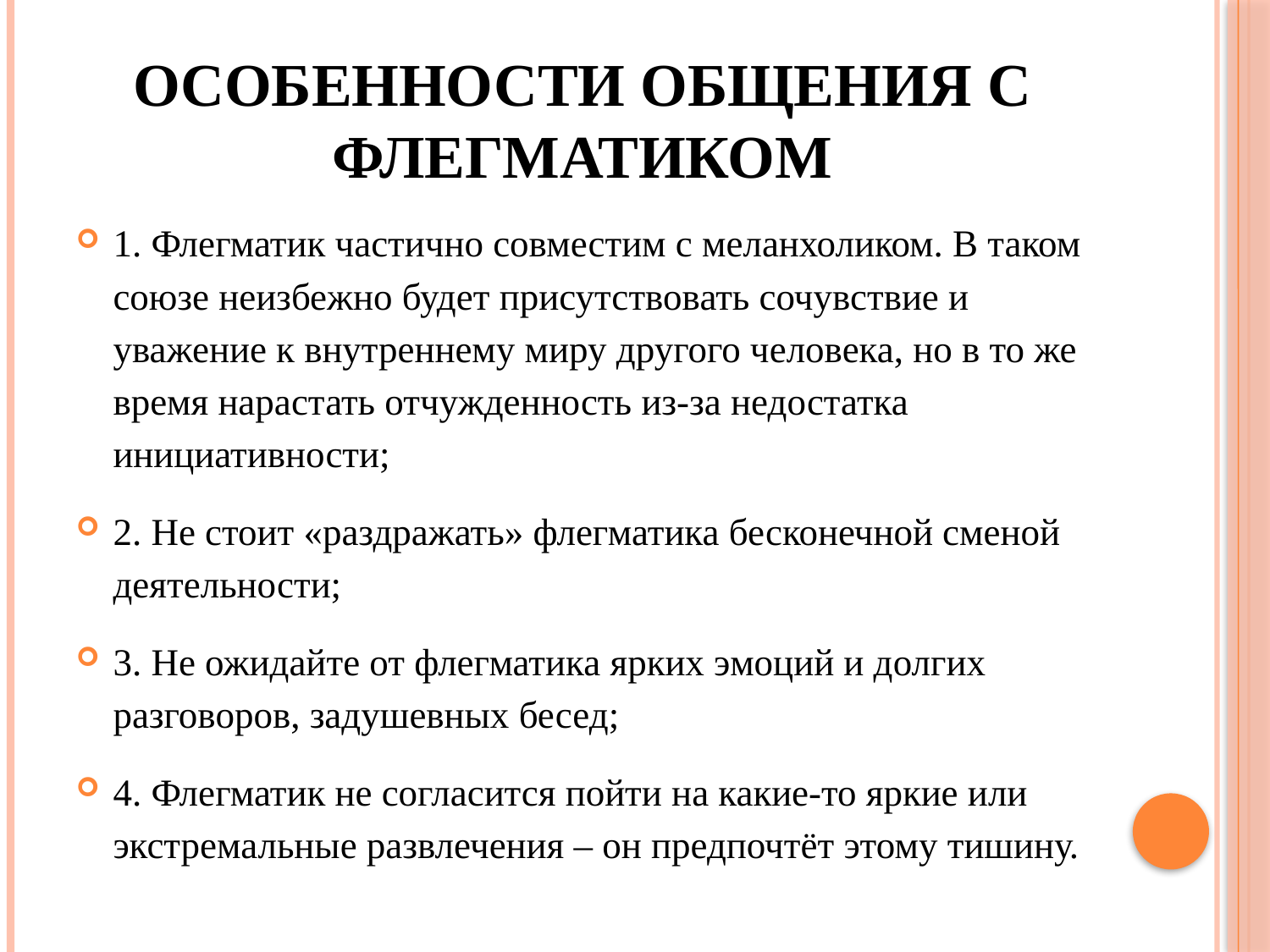

# Особенности общения с флегматиком
1. Флегматик частично совместим с меланхоликом. В таком союзе неизбежно будет присутствовать сочувствие и уважение к внутреннему миру другого человека, но в то же время нарастать отчужденность из-за недостатка инициативности;
2. Не стоит «раздражать» флегматика бесконечной сменой деятельности;
3. Не ожидайте от флегматика ярких эмоций и долгих разговоров, задушевных бесед;
4. Флегматик не согласится пойти на какие-то яркие или экстремальные развлечения – он предпочтёт этому тишину.